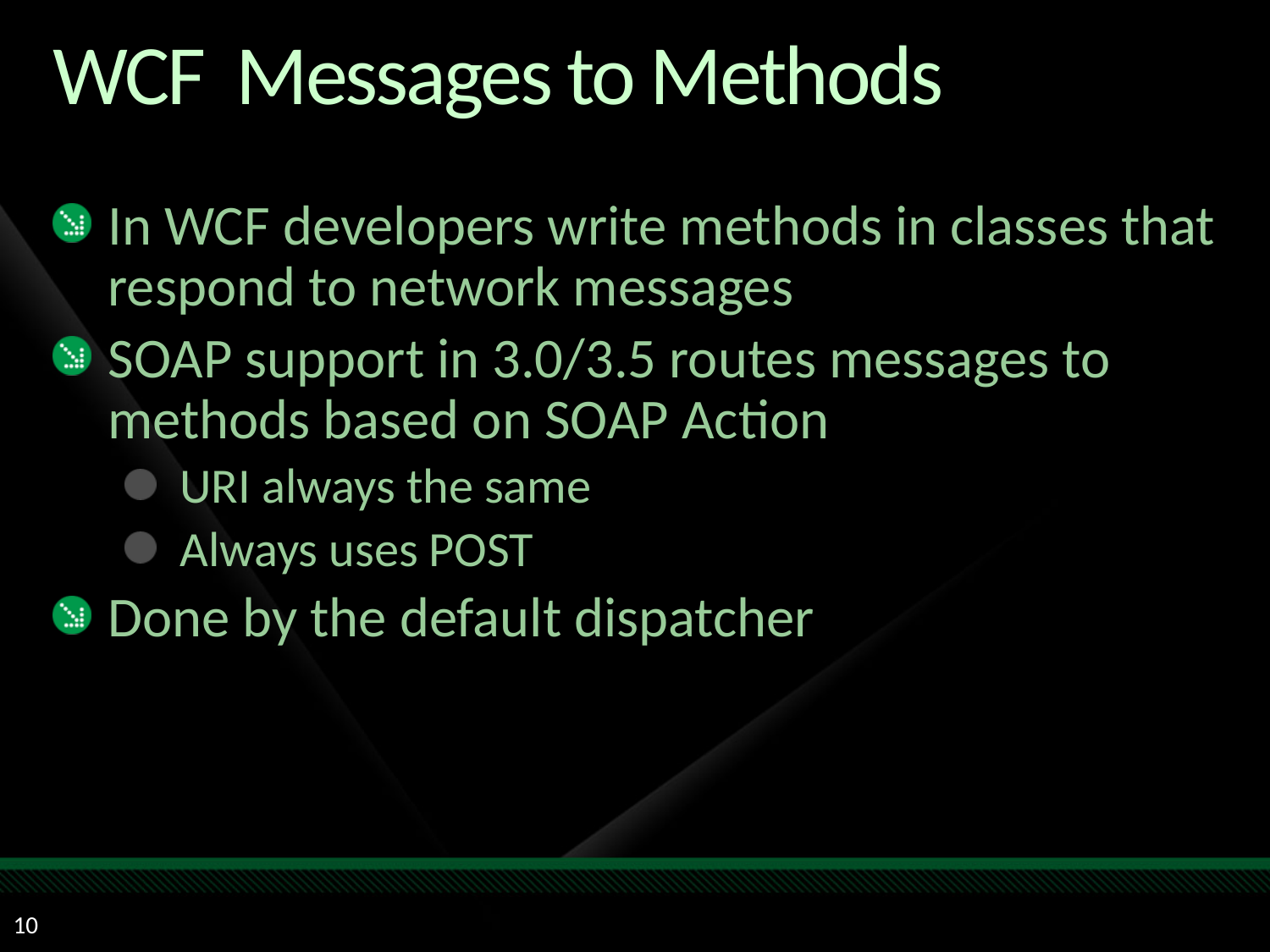

# WCF  Messages to Methods
In WCF developers write methods in classes that respond to network messages
SOAP support in 3.0/3.5 routes messages to methods based on SOAP Action
URI always the same
Always uses POST
Done by the default dispatcher